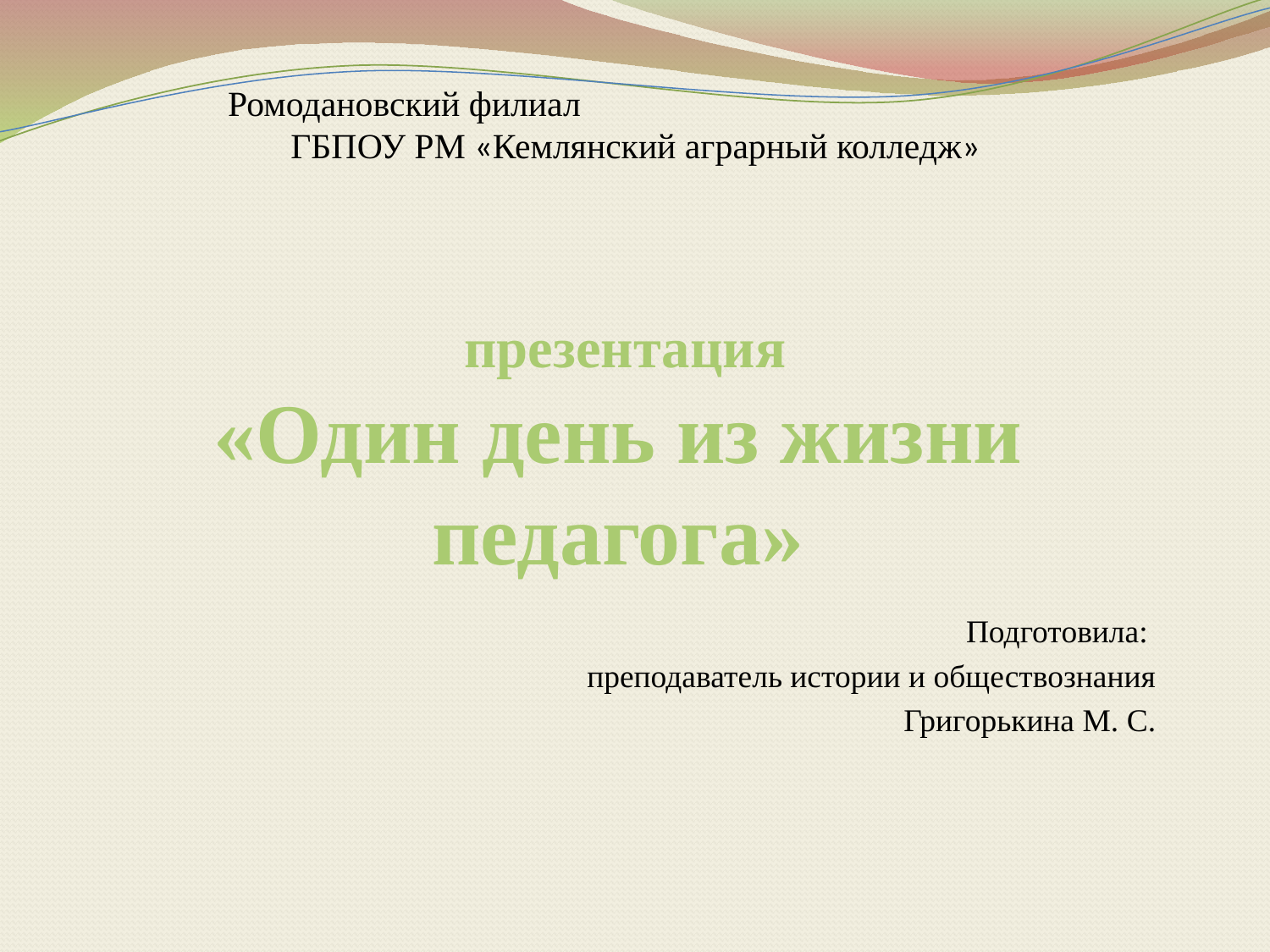

# презентация «Один день из жизни педагога»
Ромодановский филиал                                                     ГБПОУ РМ «Кемлянский аграрный колледж»

Подготовила:
преподаватель истории и обществознания
Григорькина М. С.